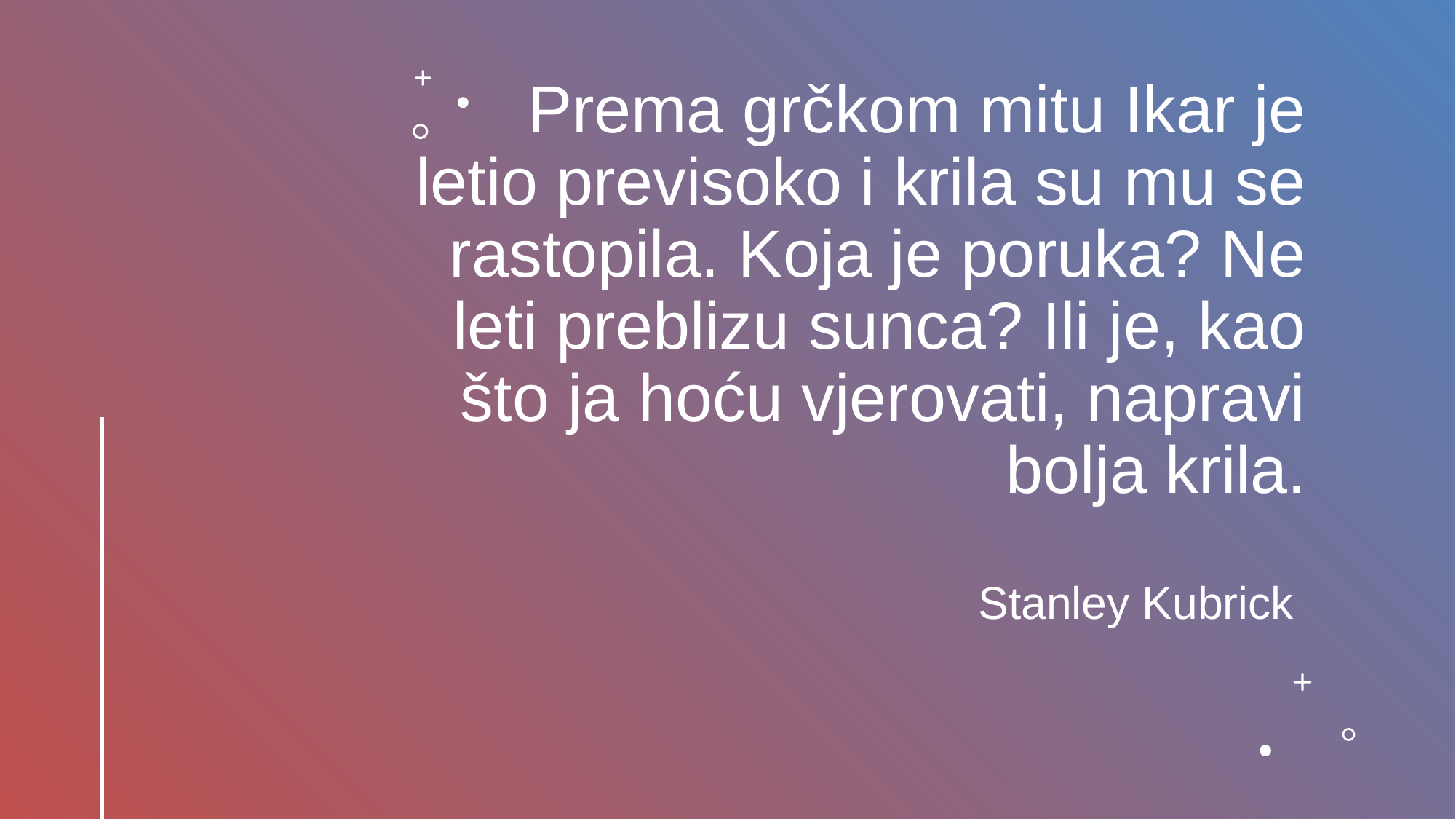

# Prema grčkom mitu Ikar je letio previsoko i krila su mu se rastopila. Koja je poruka? Ne leti preblizu sunca? Ili je, kao što ja hoću vjerovati, napravi bolja krila. Stanley Kubrick